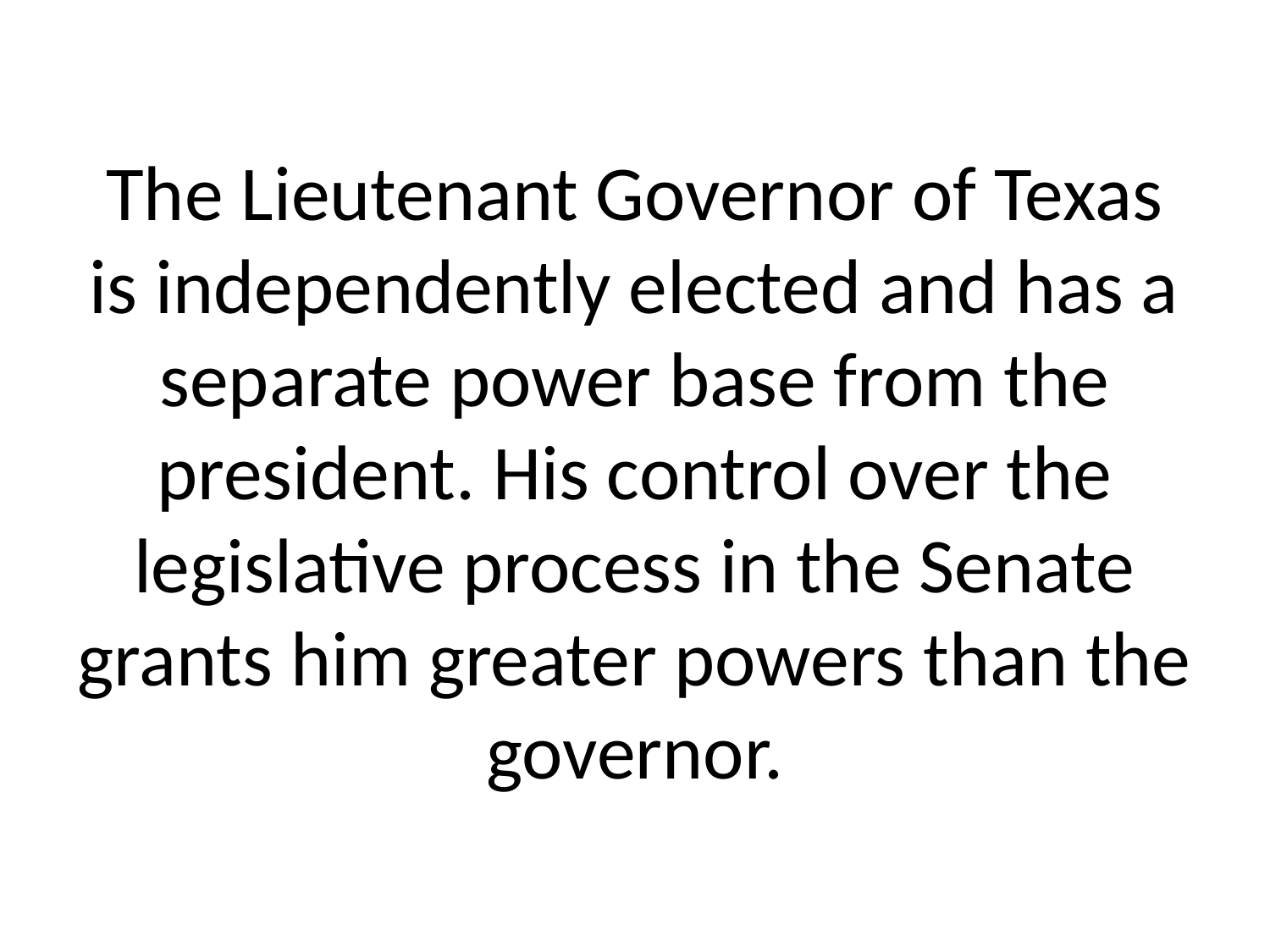

# The Lieutenant Governor of Texas is independently elected and has a separate power base from the president. His control over the legislative process in the Senate grants him greater powers than the governor.